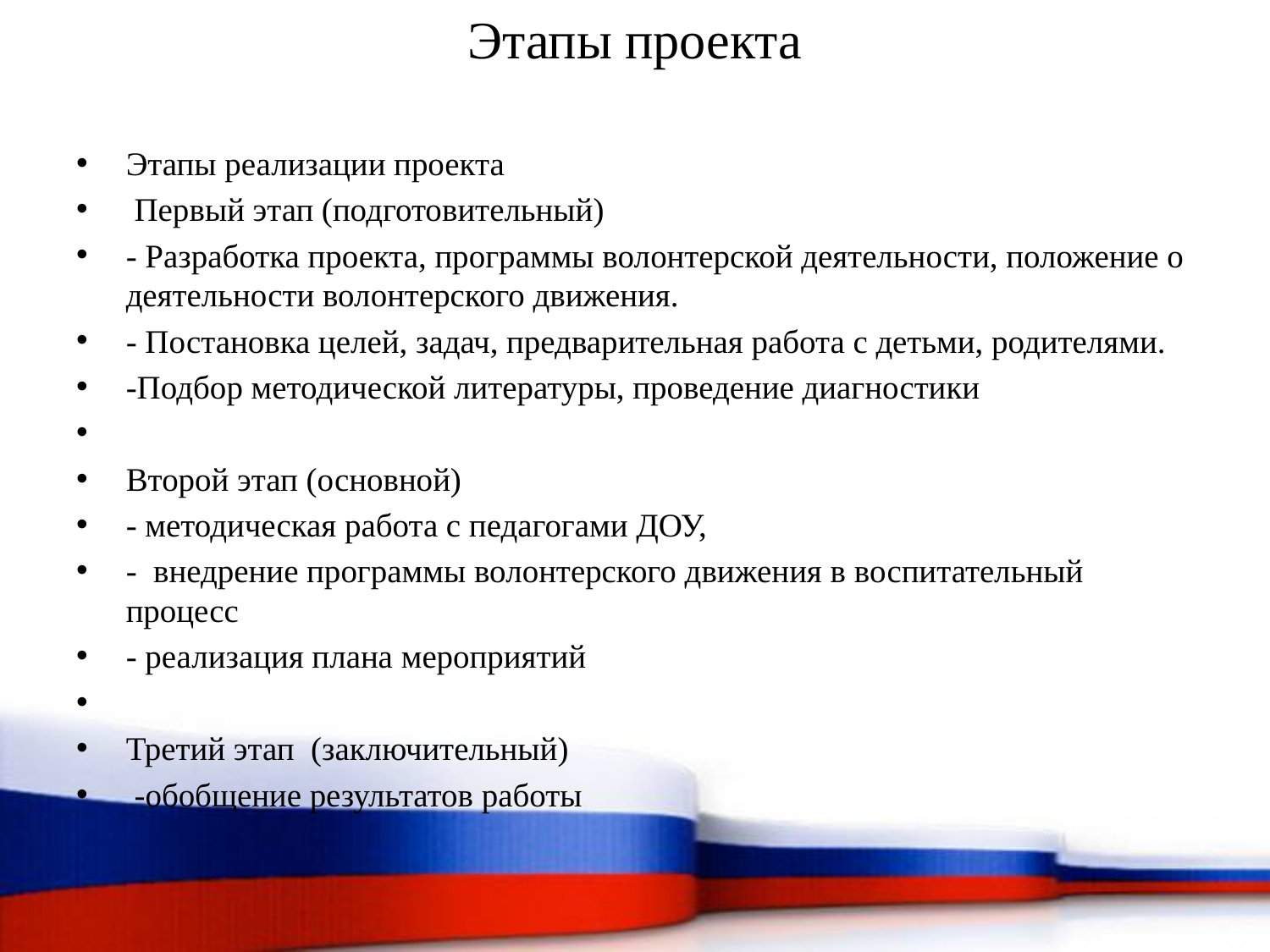

# Этапы проекта
Этапы реализации проекта
 Первый этап (подготовительный)
- Разработка проекта, программы волонтерской деятельности, положение о деятельности волонтерского движения.
- Постановка целей, задач, предварительная работа с детьми, родителями.
-Подбор методической литературы, проведение диагностики

Второй этап (основной)
- методическая работа с педагогами ДОУ,
-  внедрение программы волонтерского движения в воспитательный процесс
- реализация плана мероприятий

Третий этап  (заключительный)
 -обобщение результатов работы